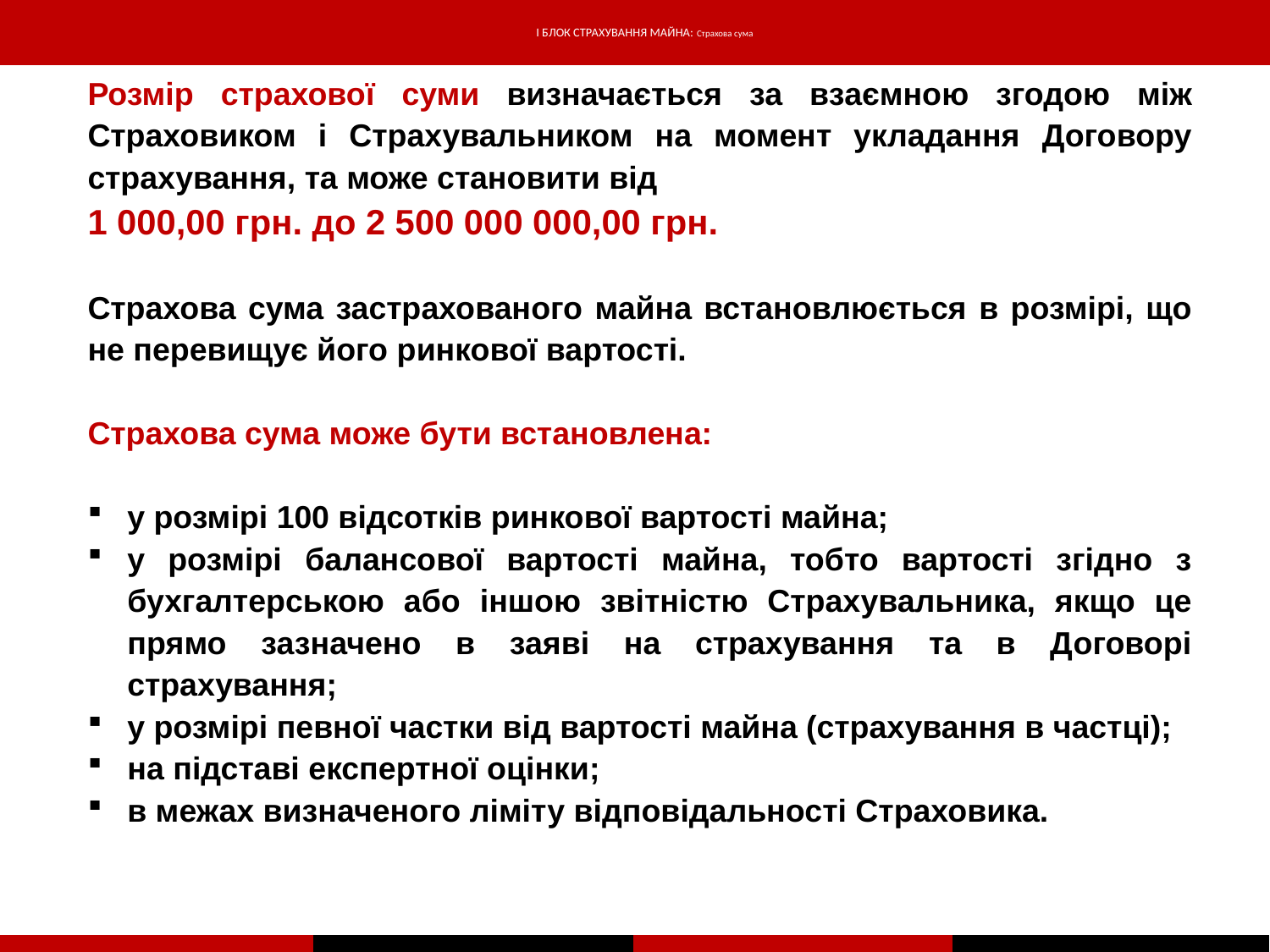

# І БЛОК СТРАХУВАННЯ МАЙНА: Страхова сума
Розмір страхової суми визначається за взаємною згодою між Страховиком і Страхувальником на момент укладання Договору страхування, та може становити від
1 000,00 грн. до 2 500 000 000,00 грн.

Страхова сума застрахованого майна встановлюється в розмірі, що не перевищує його ринкової вартості.

Страхова сума може бути встановлена:

у розмірі 100 відсотків ринкової вартості майна;
у розмірі балансової вартості майна, тобто вартості згідно з бухгалтерською або іншою звітністю Страхувальника, якщо це прямо зазначено в заяві на страхування та в Договорі страхування;
у розмірі певної частки від вартості майна (страхування в частці);
на підставі експертної оцінки;
в межах визначеного ліміту відповідальності Страховика.